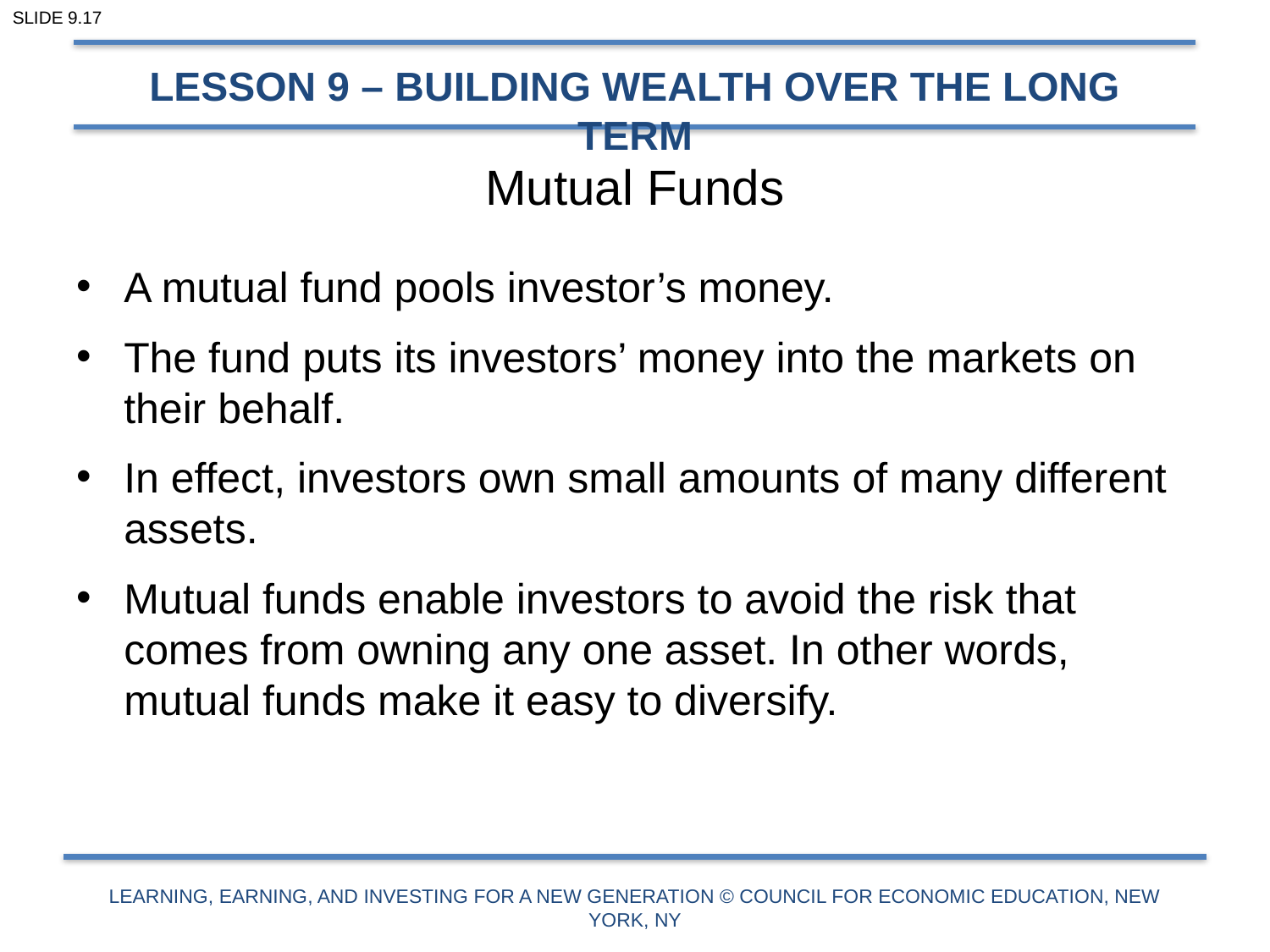

Slide 9.17
Lesson 9 – Building Wealth over the Long Term
# Mutual Funds
A mutual fund pools investor’s money.
The fund puts its investors’ money into the markets on their behalf.
In effect, investors own small amounts of many different assets.
Mutual funds enable investors to avoid the risk that comes from owning any one asset. In other words, mutual funds make it easy to diversify.